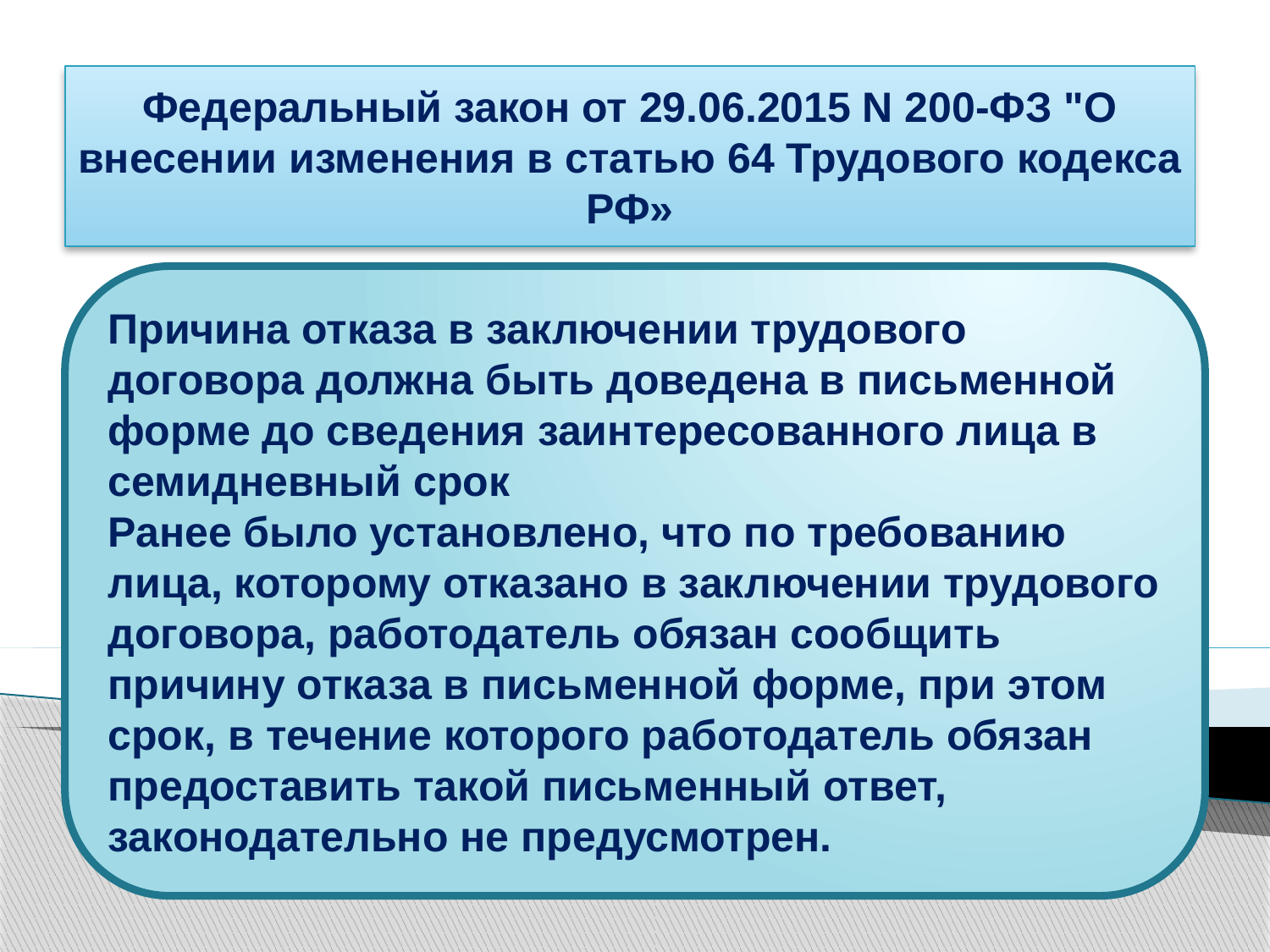

Федеральный закон от 29.06.2015 N 200-ФЗ "О внесении изменения в статью 64 Трудового кодекса РФ»
Причина отказа в заключении трудового договора должна быть доведена в письменной форме до сведения заинтересованного лица в семидневный срок
Ранее было установлено, что по требованию лица, которому отказано в заключении трудового договора, работодатель обязан сообщить причину отказа в письменной форме, при этом срок, в течение которого работодатель обязан предоставить такой письменный ответ, законодательно не предусмотрен.